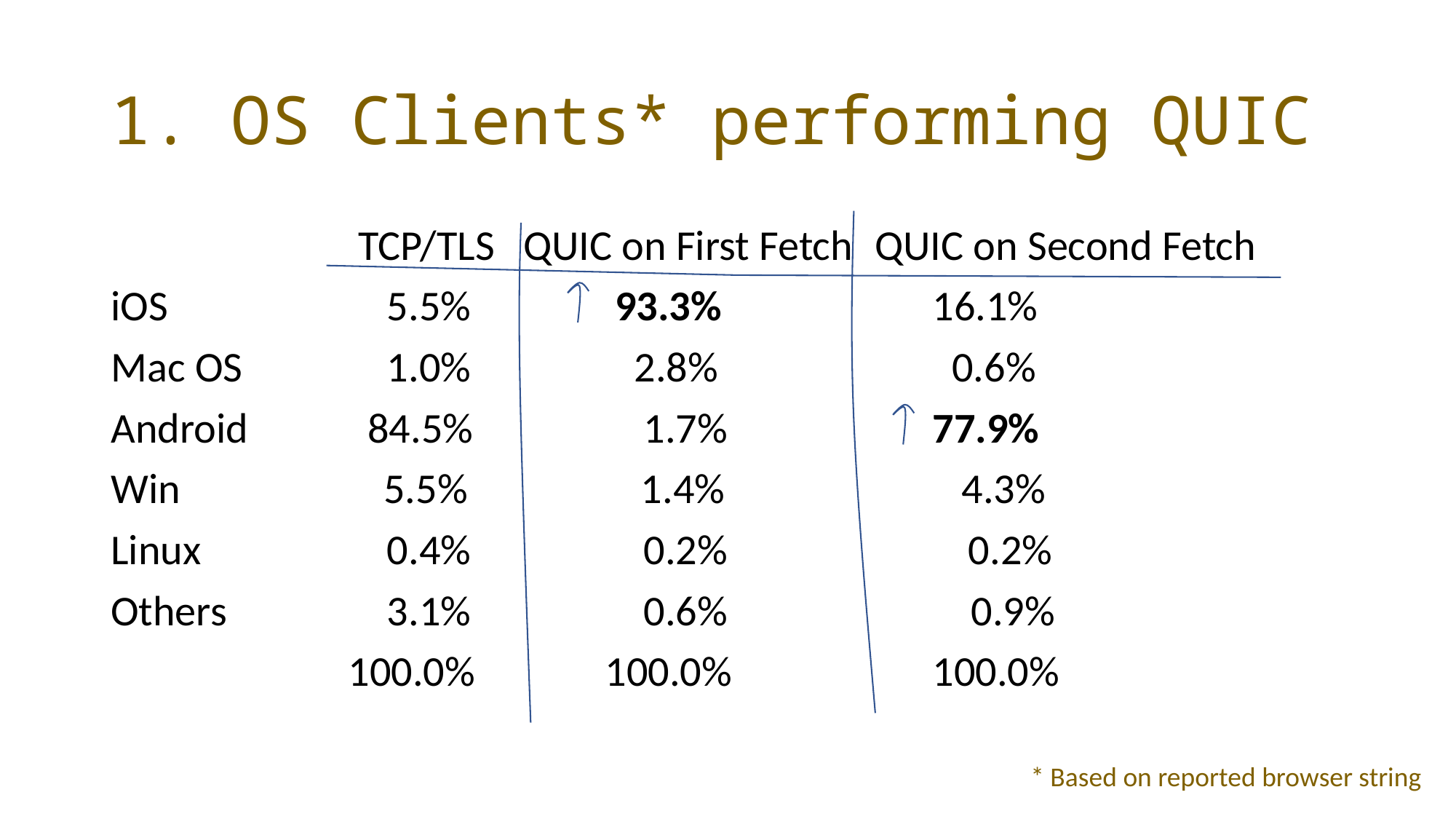

# 1. OS Clients* performing QUIC

		   TCP/TLS   QUIC on First Fetch	QUIC on Second Fetch
iOS		      5.5%	       93.3%		      16.1%
Mac OS	      1.0%	         2.8%		        0.6%
Android	    84.5%	          1.7%		      77.9%
Win	                 5.5%                  1.4%		         4.3%
Linux 		      0.4%	          0.2%                         0.2%
Others	      3.1%	          0.6%		          0.9%
		  100.0%	      100.0%		      100.0%

* Based on reported browser string